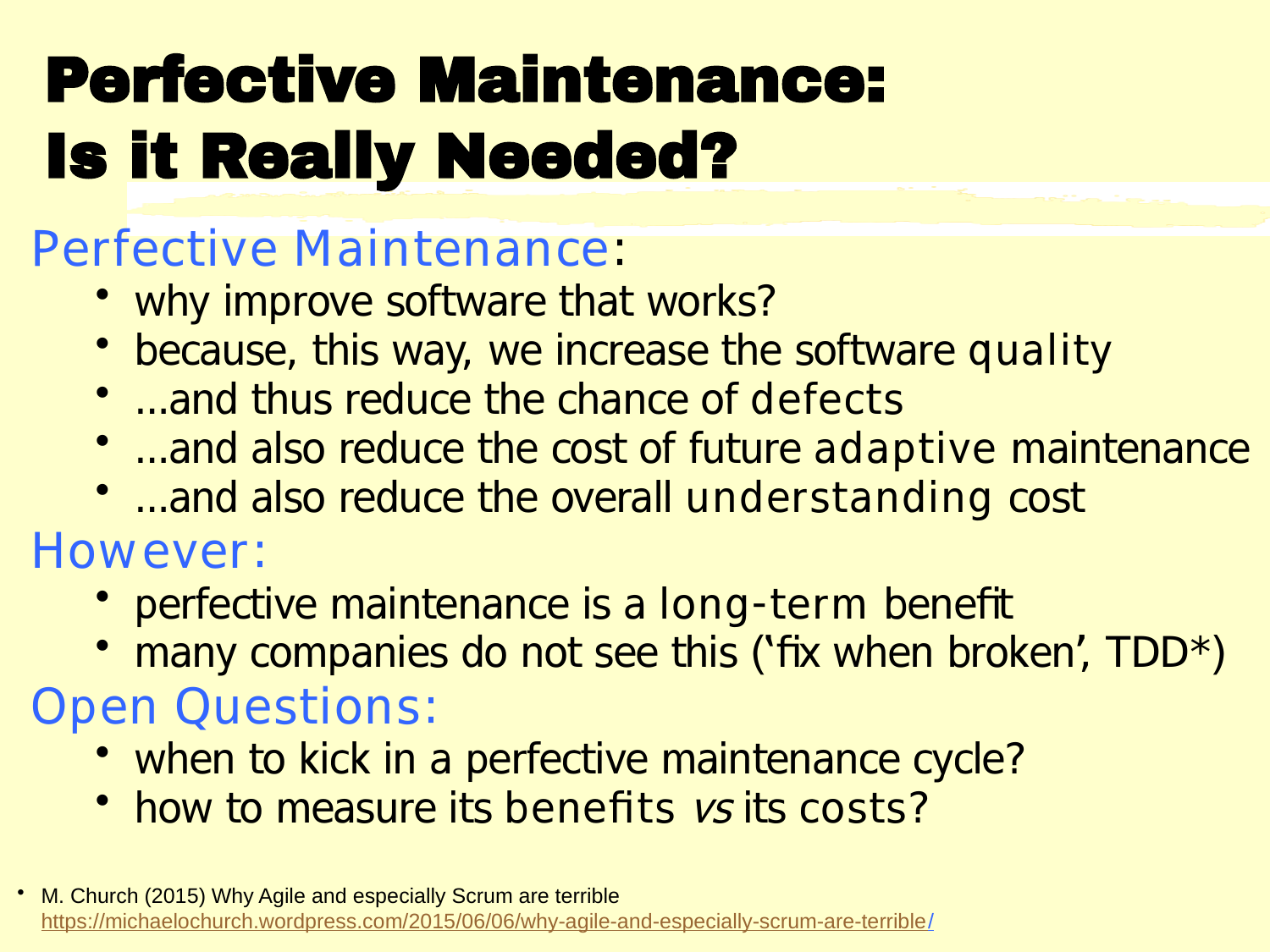

# Perfective Maintenance: Is it Really Needed?
Perfective Maintenance:
why improve software that works?
because, this way, we increase the software quality
…and thus reduce the chance of defects
…and also reduce the cost of future adaptive maintenance
…and also reduce the overall understanding cost
However:
perfective maintenance is a long-term benefit
many companies do not see this (‘fix when broken’, TDD*)
Open Questions:
when to kick in a perfective maintenance cycle?
how to measure its benefits vs its costs?

M. Church (2015) Why Agile and especially Scrum are terrible
https://michaelochurch.wordpress.com/2015/06/06/why-agile-and-especially-scrum-are-terrible/